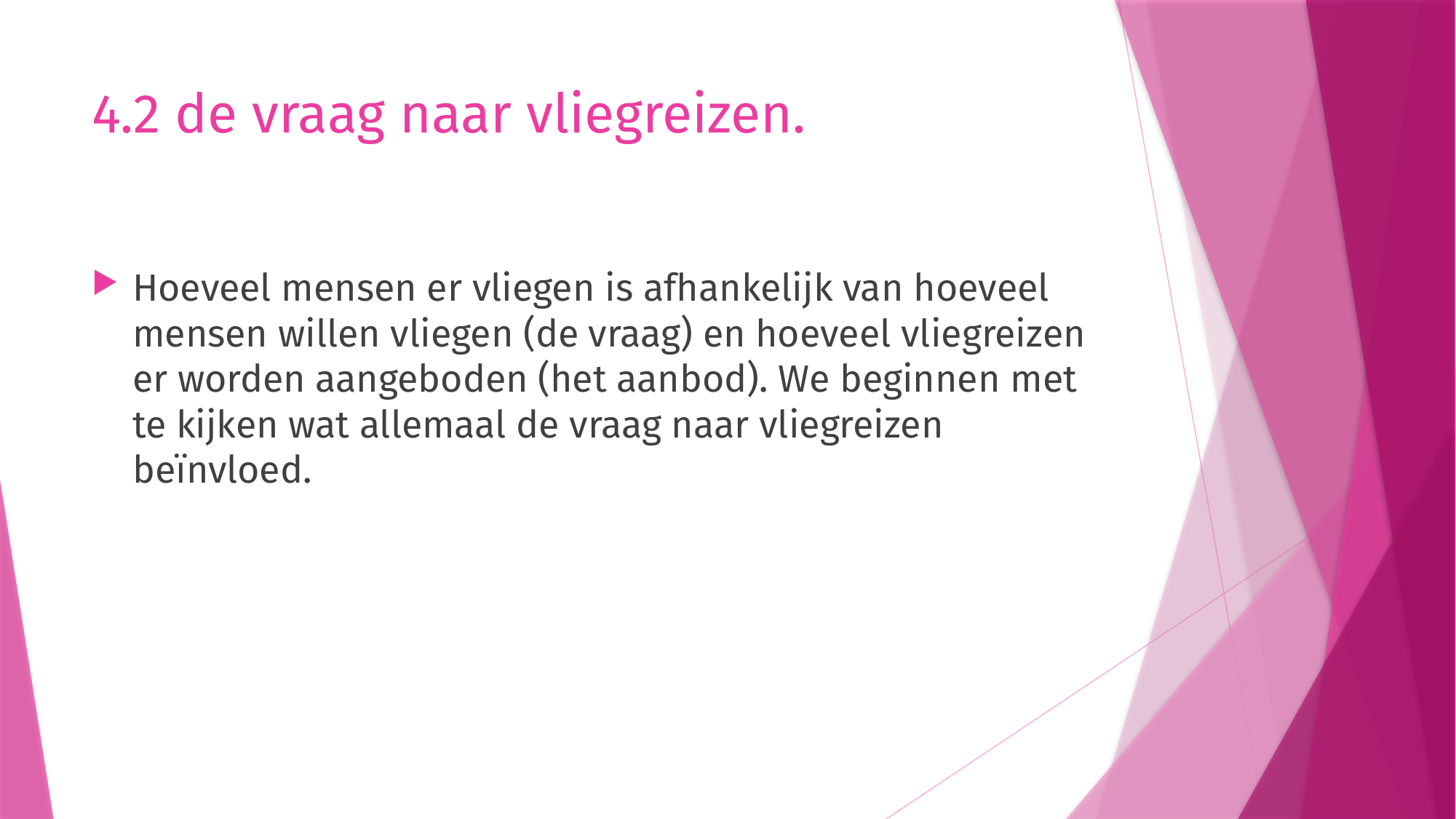

# 4.2 de vraag naar vliegreizen.
Hoeveel mensen er vliegen is afhankelijk van hoeveel mensen willen vliegen (de vraag) en hoeveel vliegreizen er worden aangeboden (het aanbod). We beginnen met te kijken wat allemaal de vraag naar vliegreizen beïnvloed.